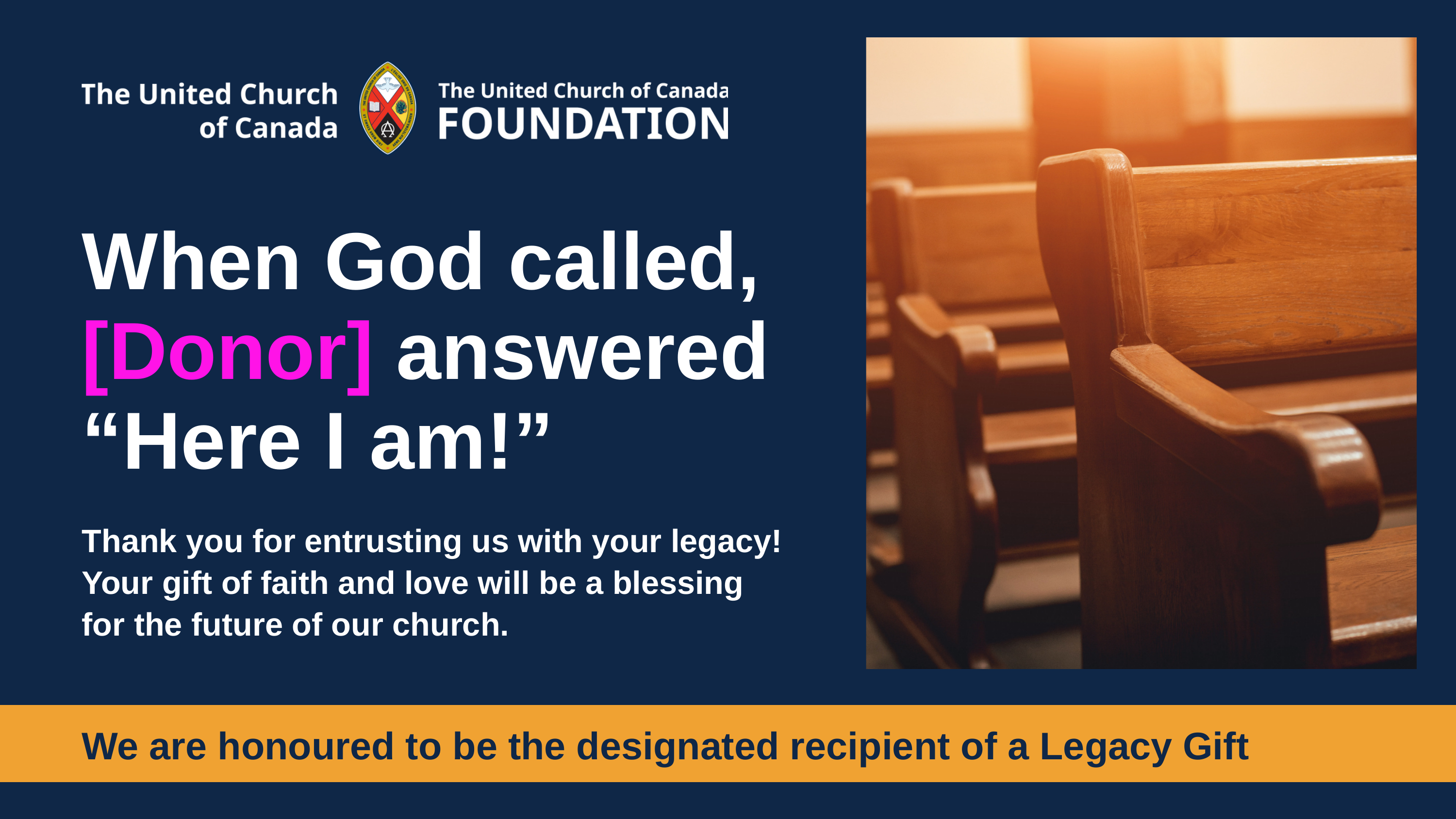

When God called, [Donor] answered “Here I am!”

Thank you for entrusting us with your legacy! Your gift of faith and love will be a blessing
for the future of our church.

We are honoured to be the designated recipient of a Legacy Gift